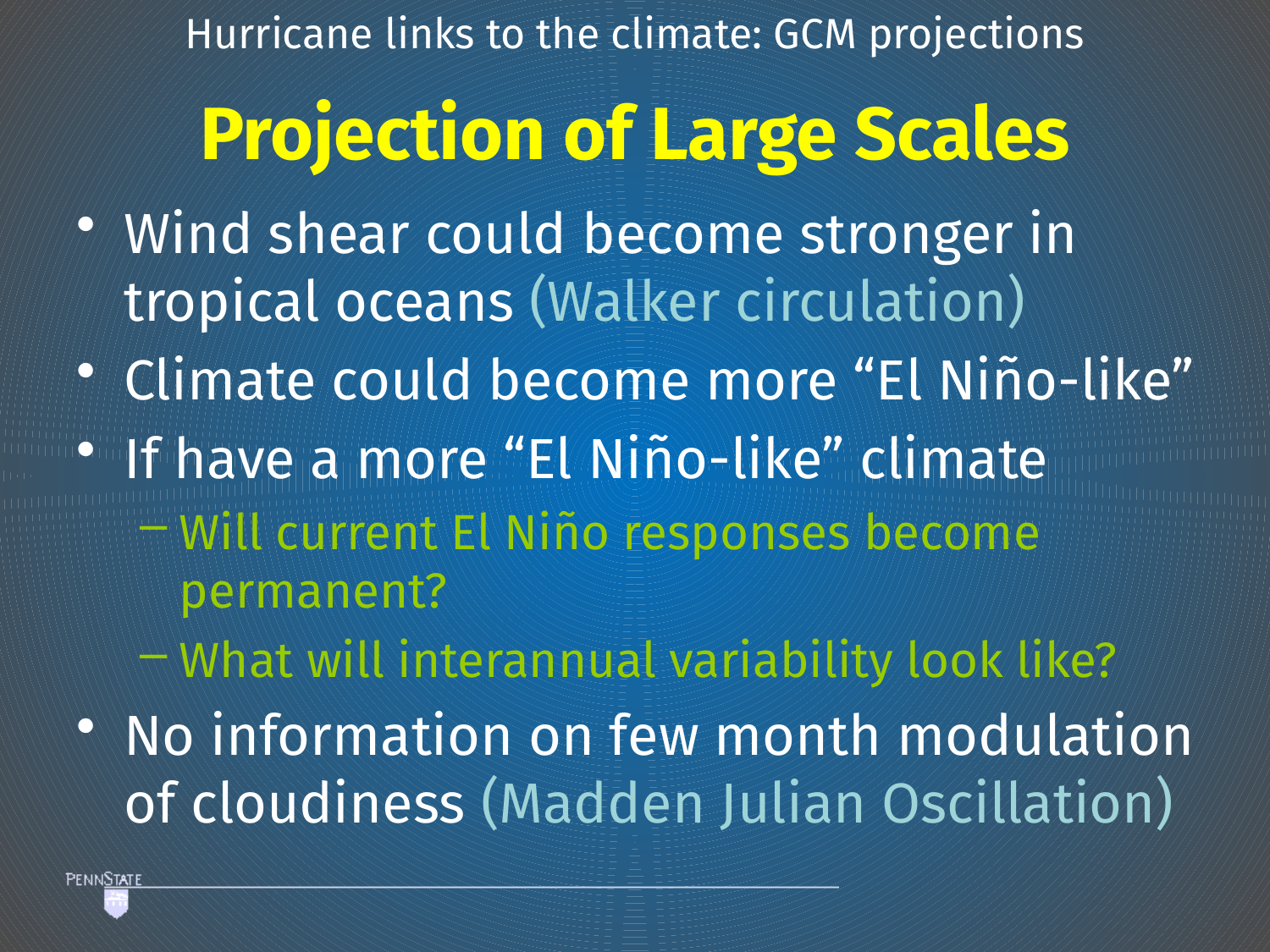

Hurricane links to the climate: GCM projections
# Projection of Large Scales
Wind shear could become stronger in tropical oceans (Walker circulation)
Climate could become more “El Niño-like”
If have a more “El Niño-like” climate
Will current El Niño responses become permanent?
What will interannual variability look like?
No information on few month modulation of cloudiness (Madden Julian Oscillation)